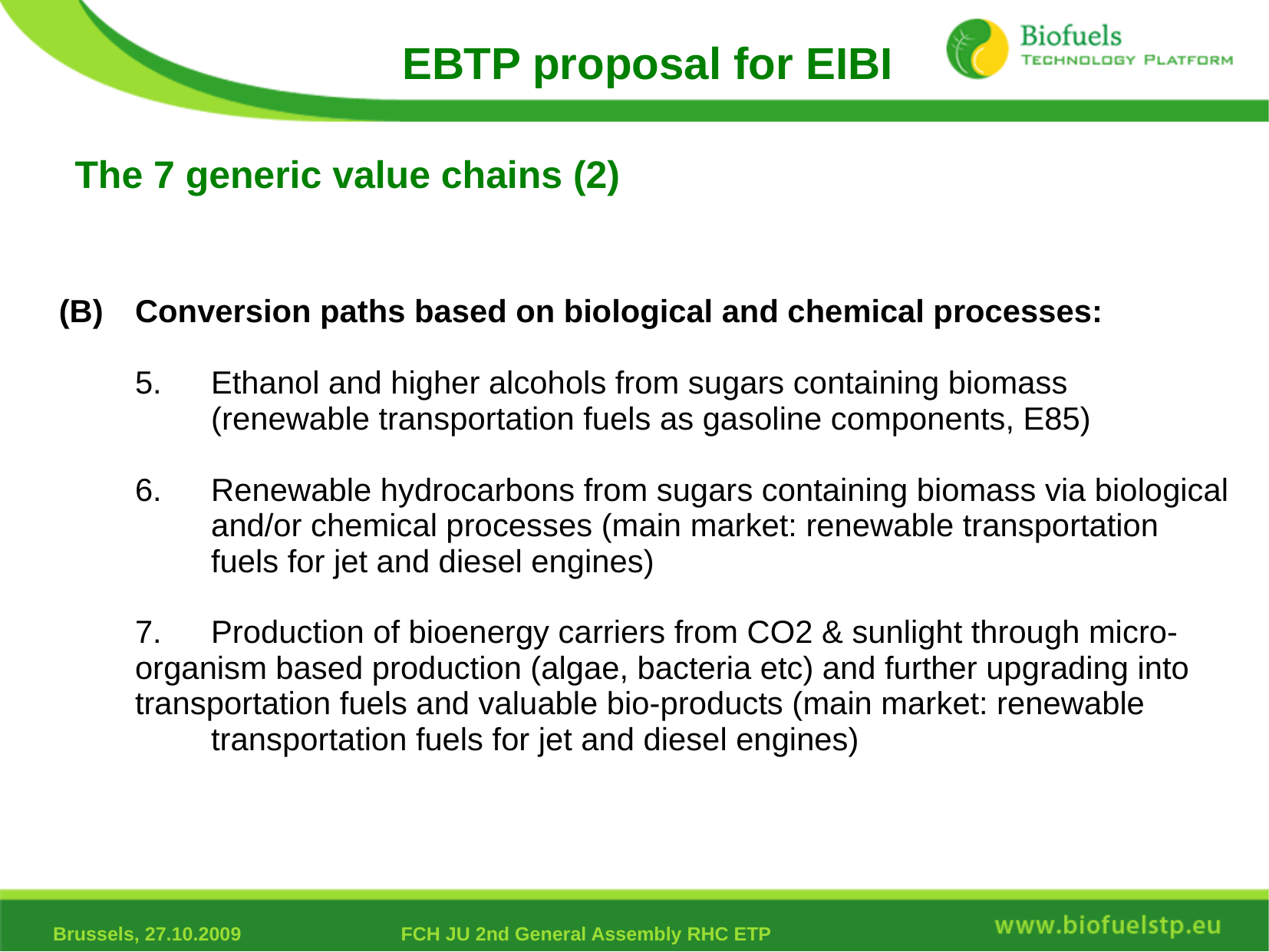

EBTP proposal for EIBI
The 7 generic value chains (2)

Conversion paths based on biological and chemical processes:
5. 	Ethanol and higher alcohols from sugars containing biomass
	(renewable transportation fuels as gasoline components, E85)
6.	Renewable hydrocarbons from sugars containing biomass via biological 	and/or chemical processes (main market: renewable transportation
	fuels for jet and diesel engines)
7. 	Production of bioenergy carriers from CO2 & sunlight through micro-	organism based production (algae, bacteria etc) and further upgrading into 	transportation fuels and valuable bio-products (main market: renewable
	transportation fuels for jet and diesel engines)